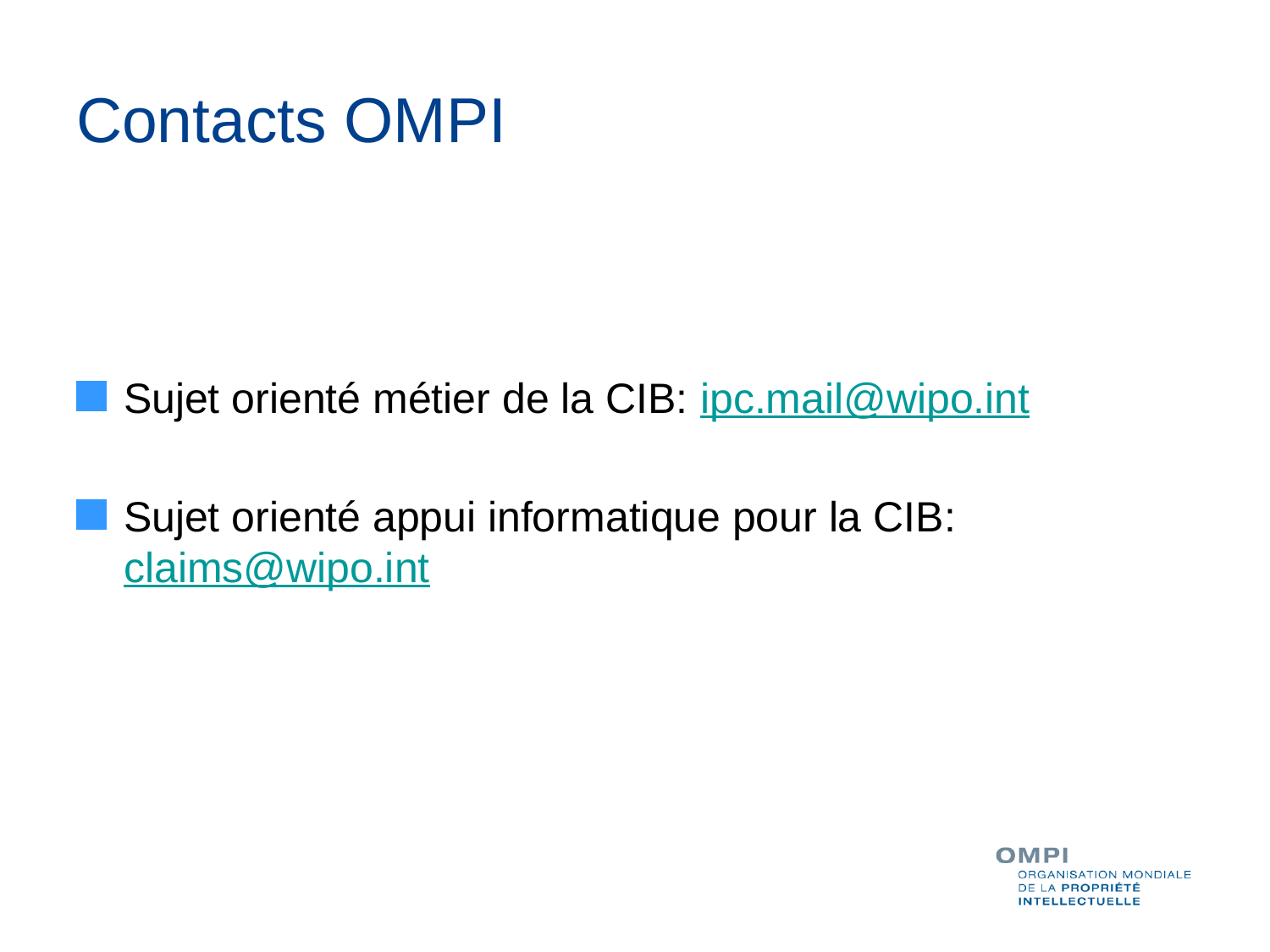

# Contacts OMPI

Sujet orienté métier de la CIB: ipc.mail@wipo.int

Sujet orienté appui informatique pour la CIB: claims@wipo.int